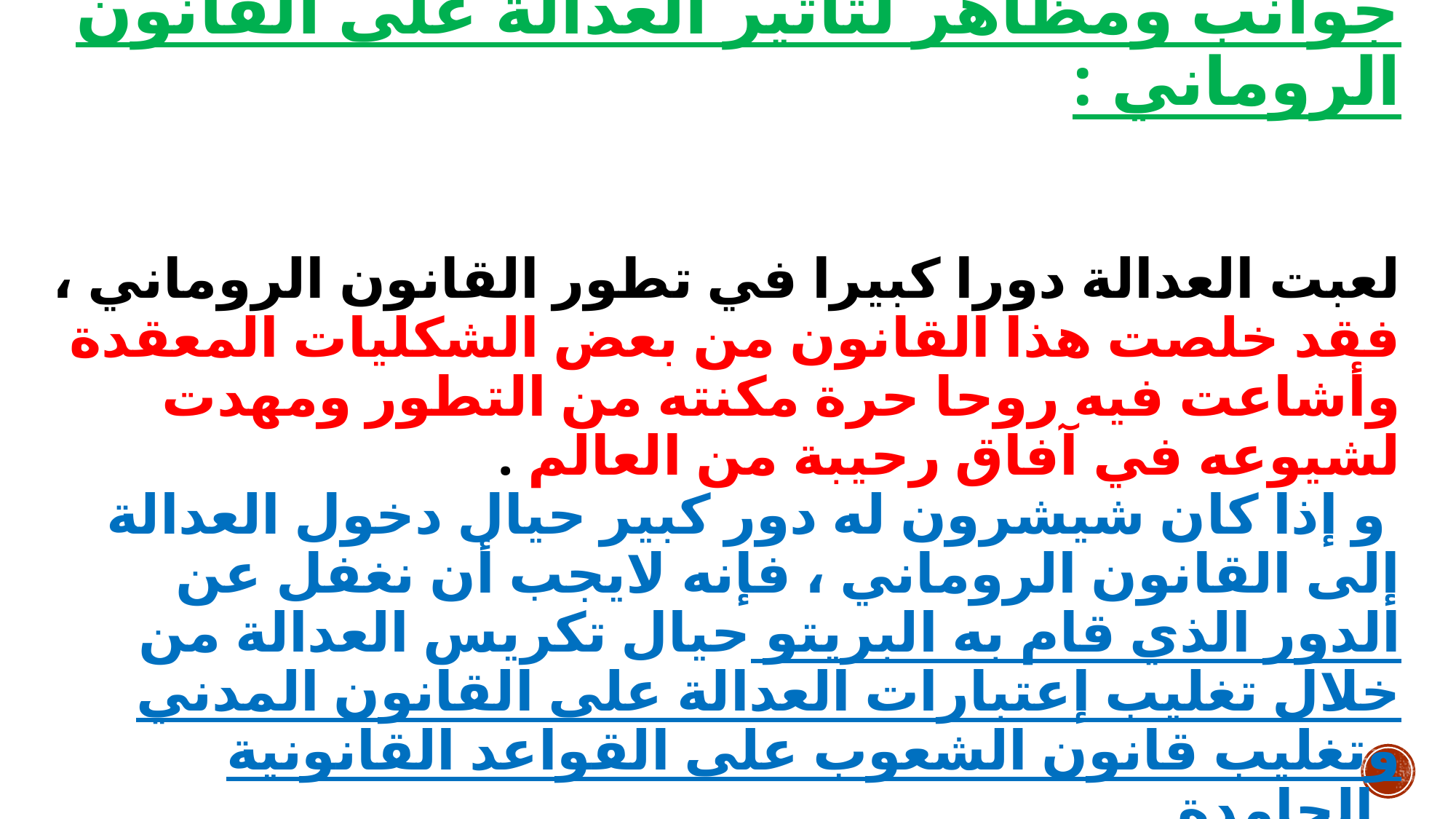

# جوانب ومظاهر لتأثير العدالة على القانون الروماني : لعبت العدالة دورا كبيرا في تطور القانون الروماني ، فقد خلصت هذا القانون من بعض الشكليات المعقدة وأشاعت فيه روحا حرة مكنته من التطور ومهدت لشيوعه في آفاق رحيبة من العالم .  و إذا كان شيشرون له دور كبير حيال دخول العدالة إلى القانون الروماني ، فإنه لايجب أن نغفل عن الدور الذي قام به البريتو حيال تكريس العدالة من خلال تغليب إعتبارات العدالة على القانون المدني وتغليب قانون الشعوب على القواعد القانونية الجامدة .